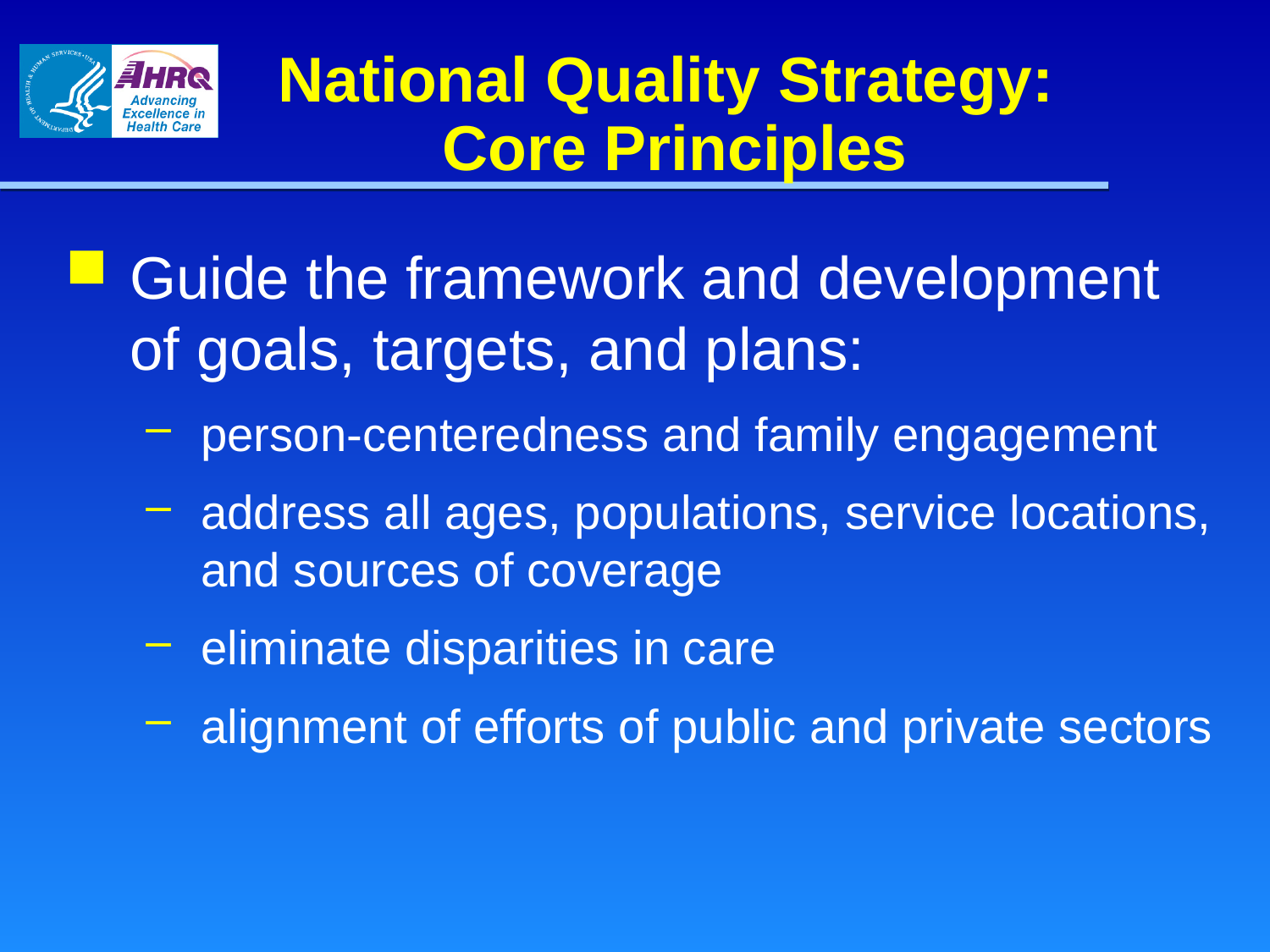

# National Quality Strategy: Core Principles
Guide the framework and development of goals, targets, and plans:
person-centeredness and family engagement
address all ages, populations, service locations, and sources of coverage
eliminate disparities in care
alignment of efforts of public and private sectors